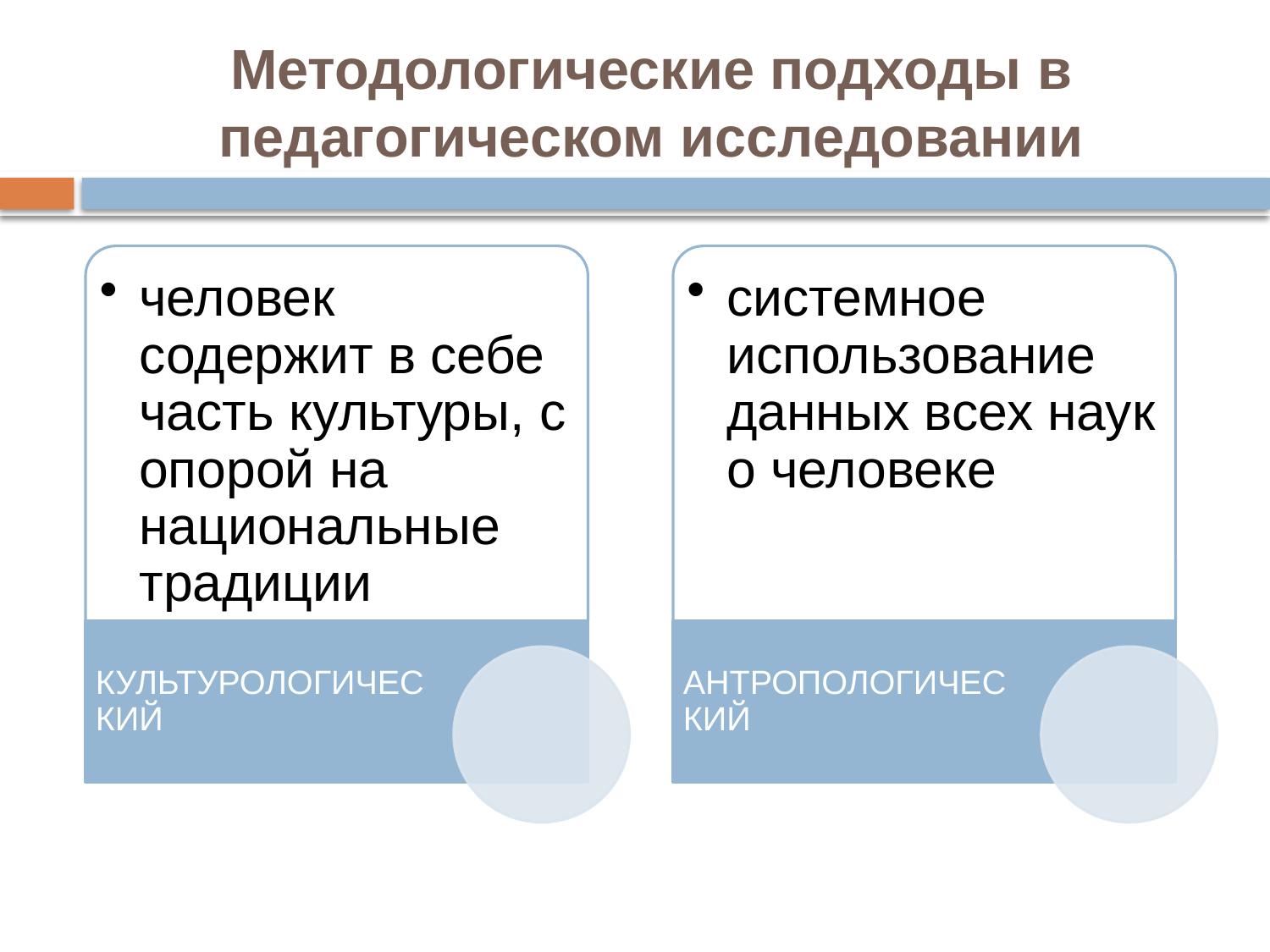

# Методологические подходы в педагогическом исследовании
человек содержит в себе часть культуры, с опорой на национальные традиции
КУЛЬТУРОЛОГИЧЕСКИЙ
системное использование данных всех наук о человеке
АНТРОПОЛОГИЧЕСКИЙ